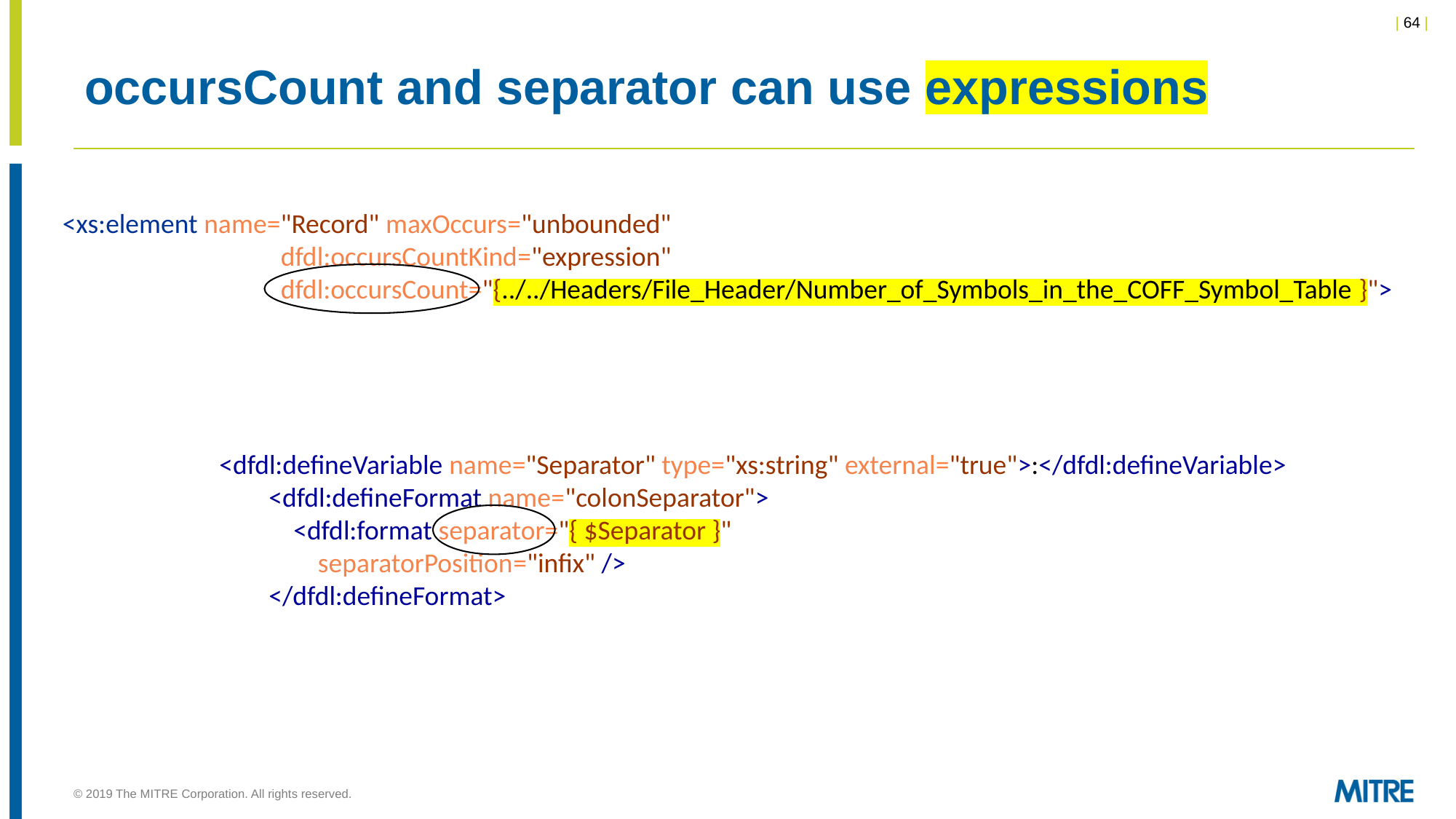

# occursCount and separator can use expressions
<xs:element name="Record" maxOccurs="unbounded"
 		dfdl:occursCountKind="expression"
 		dfdl:occursCount="{../../Headers/File_Header/Number_of_Symbols_in_the_COFF_Symbol_Table }">

<dfdl:defineVariable name="Separator" type="xs:string" external="true">:</dfdl:defineVariable>
        <dfdl:defineFormat name="colonSeparator">
            <dfdl:format separator="{ $Separator }"
                separatorPosition="infix" />
        </dfdl:defineFormat>

© 2019 The MITRE Corporation. All rights reserved.